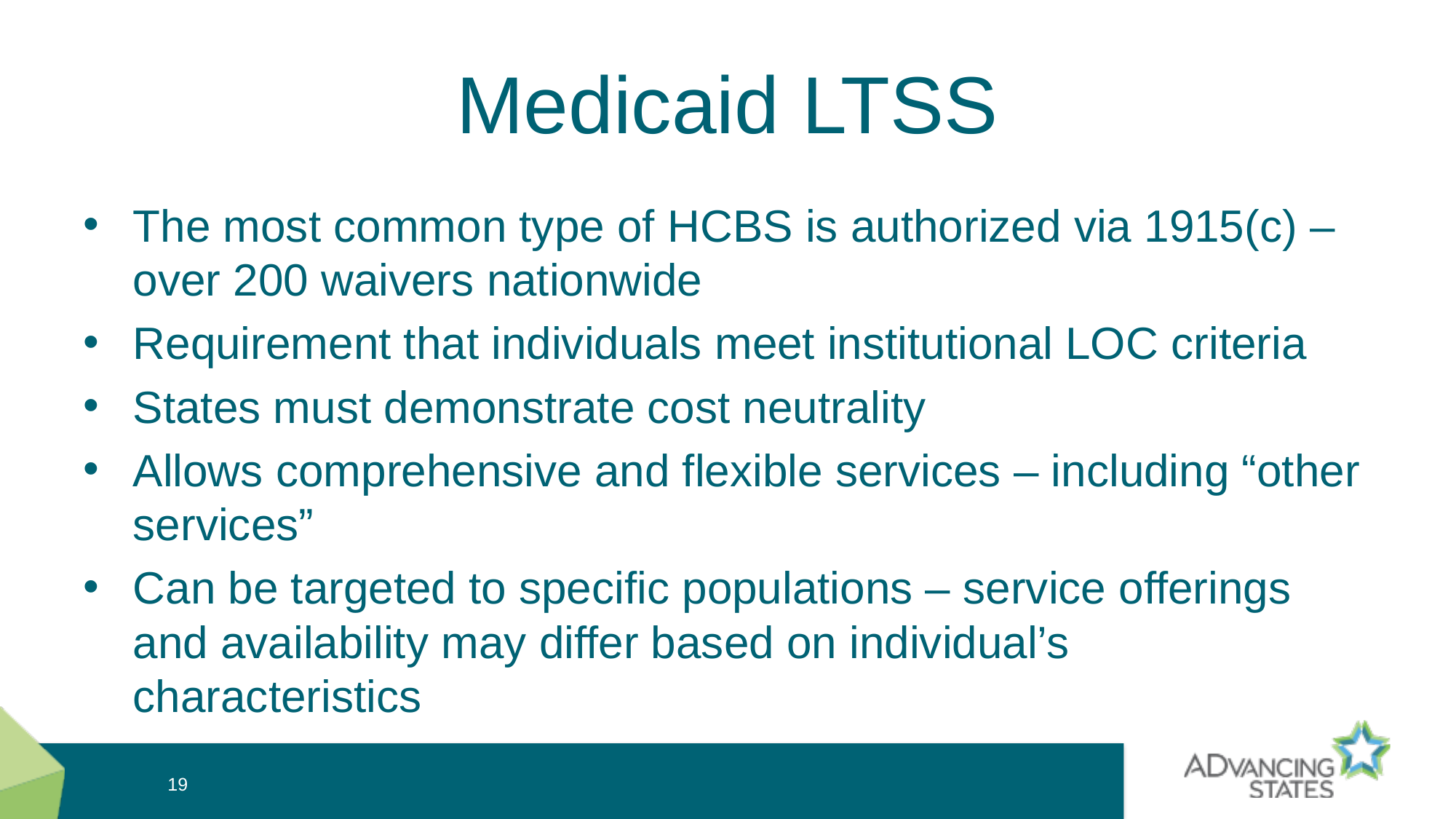

# Medicaid LTSS
19
The most common type of HCBS is authorized via 1915(c) – over 200 waivers nationwide
Requirement that individuals meet institutional LOC criteria
States must demonstrate cost neutrality
Allows comprehensive and flexible services – including “other services”
Can be targeted to specific populations – service offerings and availability may differ based on individual’s characteristics
19